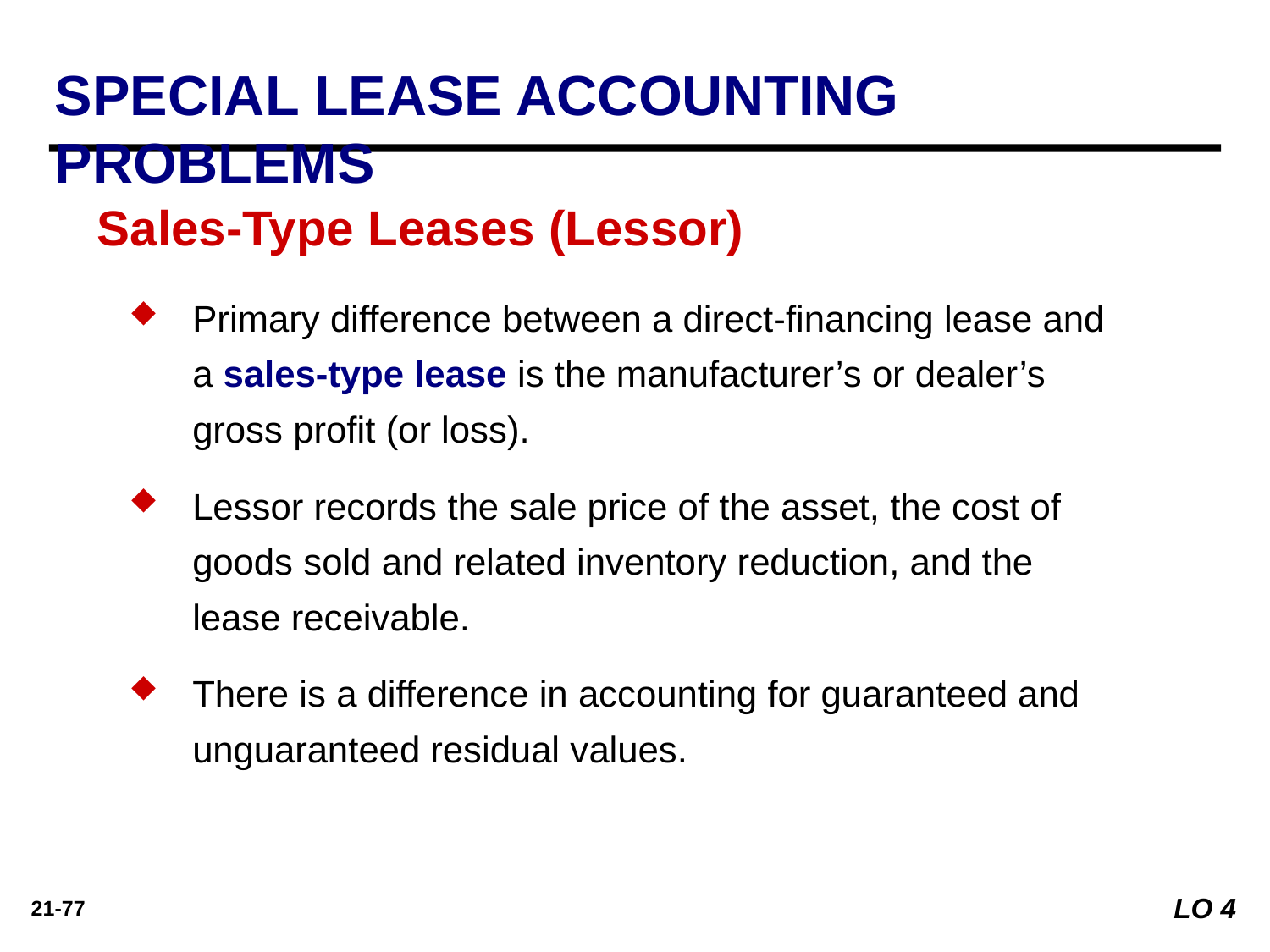

SPECIAL LEASE ACCOUNTING PROBLEMS

Sales-Type Leases (Lessor)
Primary difference between a direct-financing lease and a sales-type lease is the manufacturer’s or dealer’s gross profit (or loss).
Lessor records the sale price of the asset, the cost of goods sold and related inventory reduction, and the lease receivable.
There is a difference in accounting for guaranteed and unguaranteed residual values.
LO 4